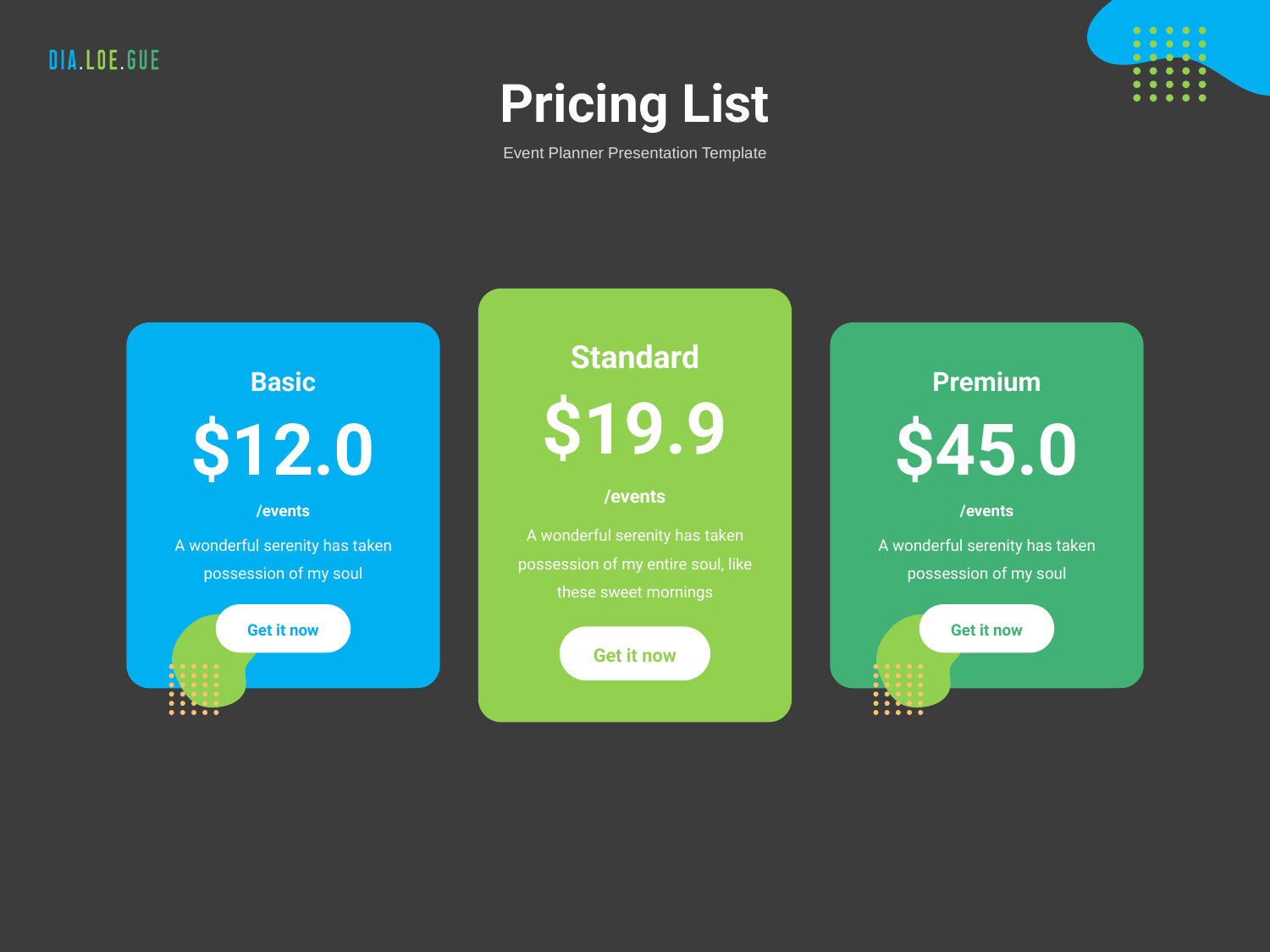

# Pricing List
Event Planner Presentation Template

Standard
Basic
Premium
$19.9
$12.0
$45.0
/events
/events
/events
A wonderful serenity has taken possession of my entire soul, like these sweet mornings
A wonderful serenity has taken possession of my soul
A wonderful serenity has taken possession of my soul

Get it now
Get it now

Get it now